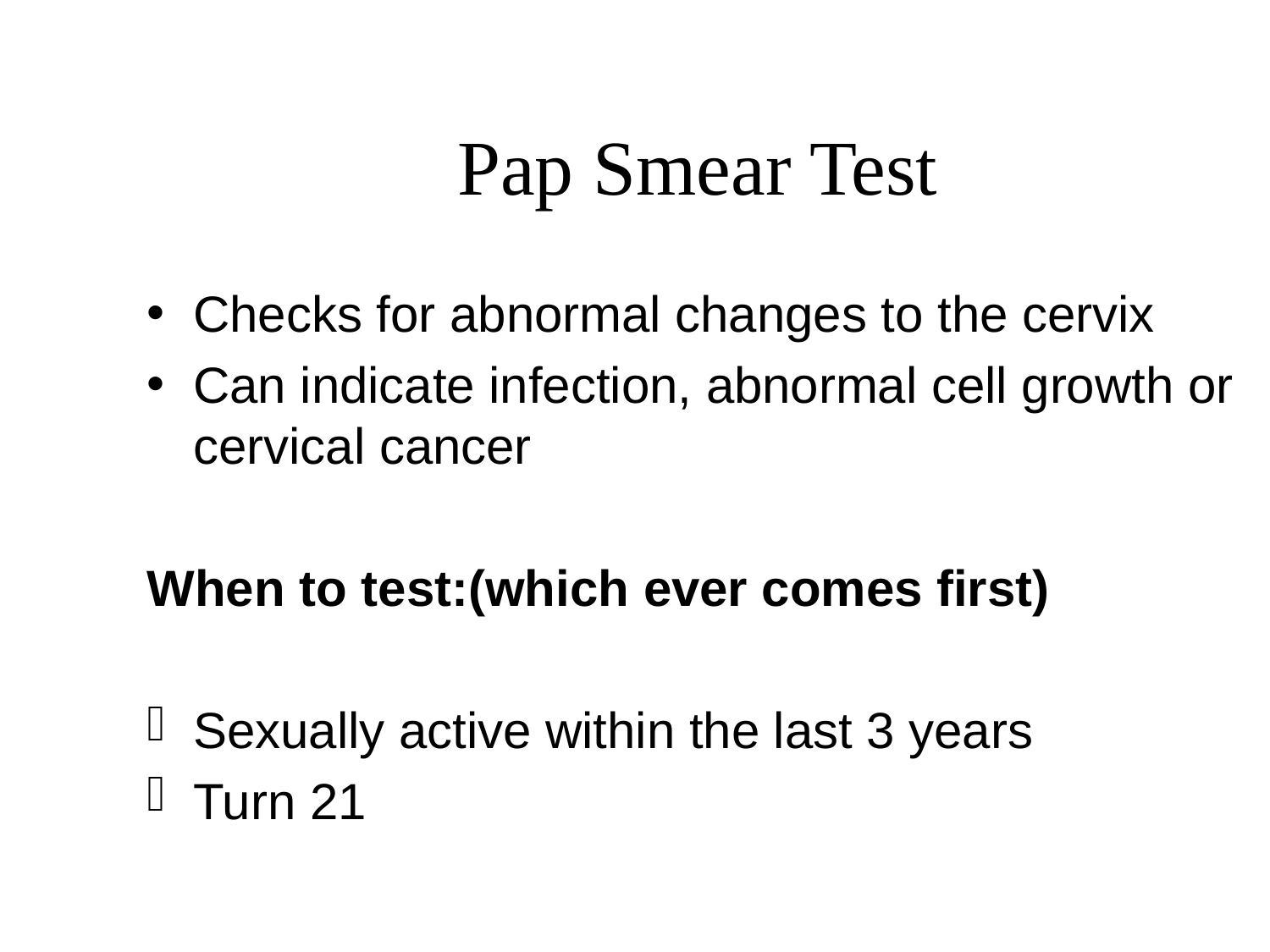

# Pap Smear Test
Checks for abnormal changes to the cervix
Can indicate infection, abnormal cell growth or cervical cancer

When to test:(which ever comes first)

Sexually active within the last 3 years
Turn 21